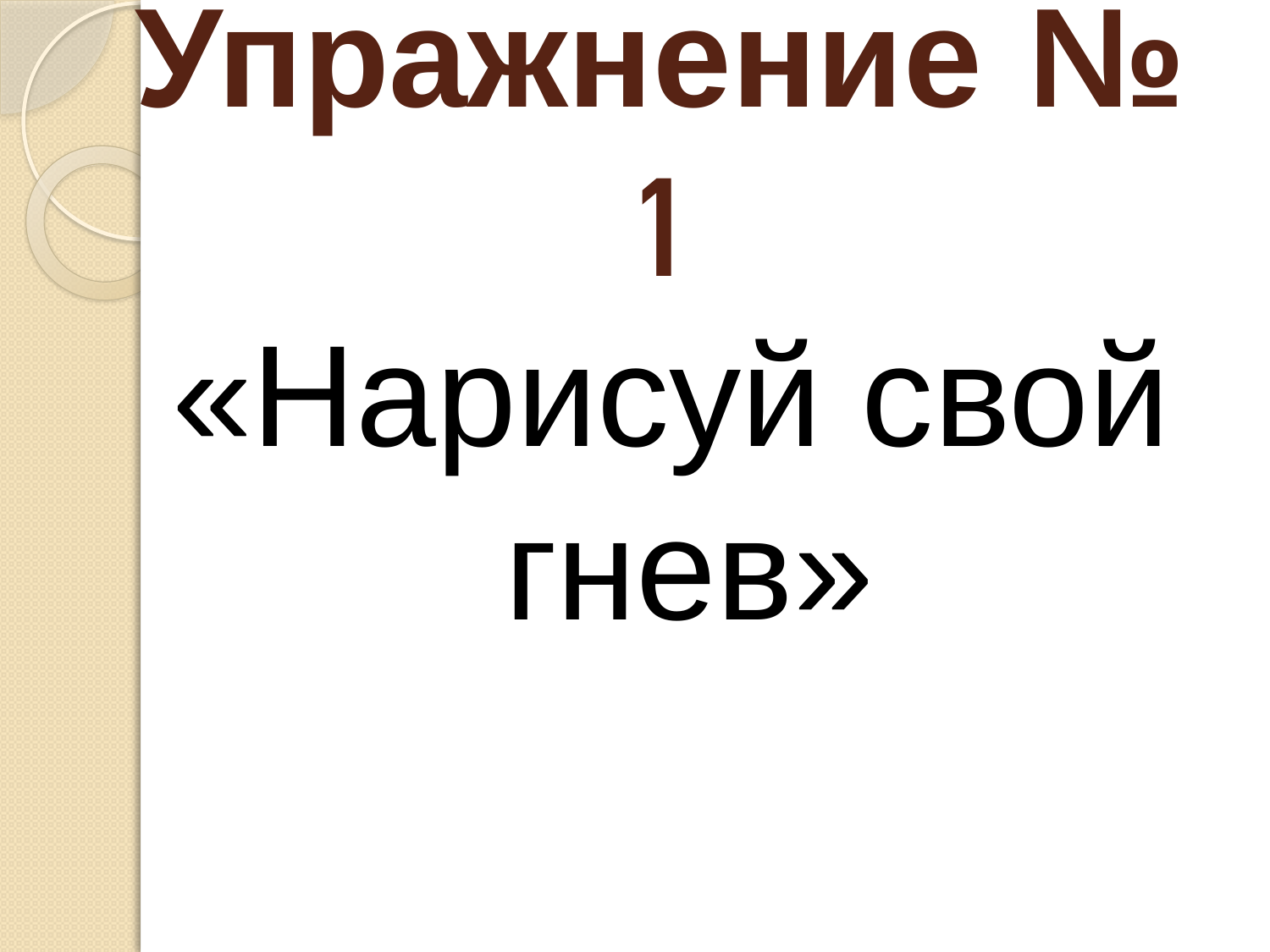

# Упражнение № 1
«Нарисуй свой гнев»